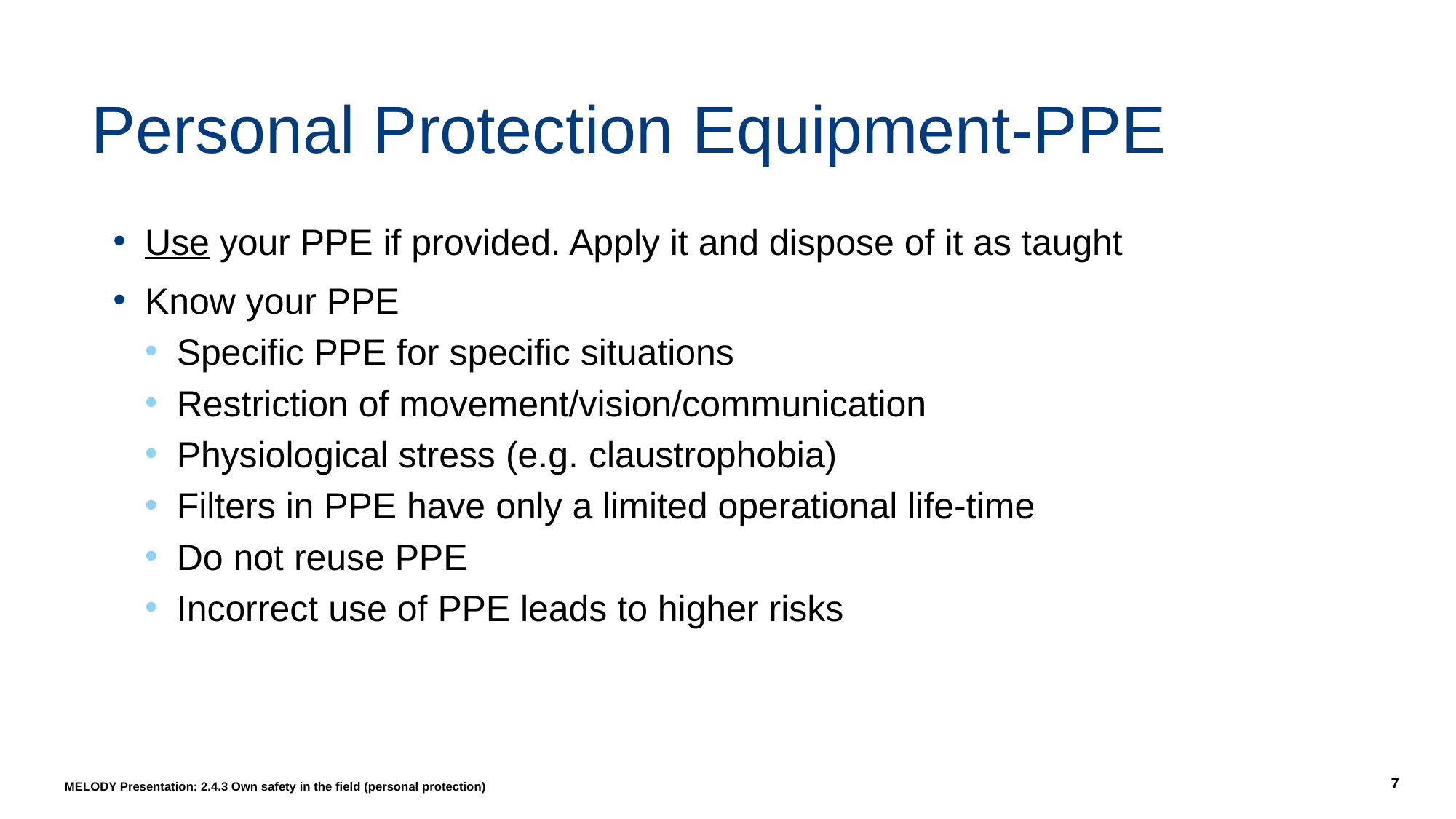

# Personal Protection Equipment-PPE
Use your PPE if provided. Apply it and dispose of it as taught
Know your PPE
Specific PPE for specific situations
Restriction of movement/vision/communication
Physiological stress (e.g. claustrophobia)
Filters in PPE have only a limited operational life-time
Do not reuse PPE
Incorrect use of PPE leads to higher risks

MELODY Presentation: 2.4.3 Own safety in the field (personal protection)
7